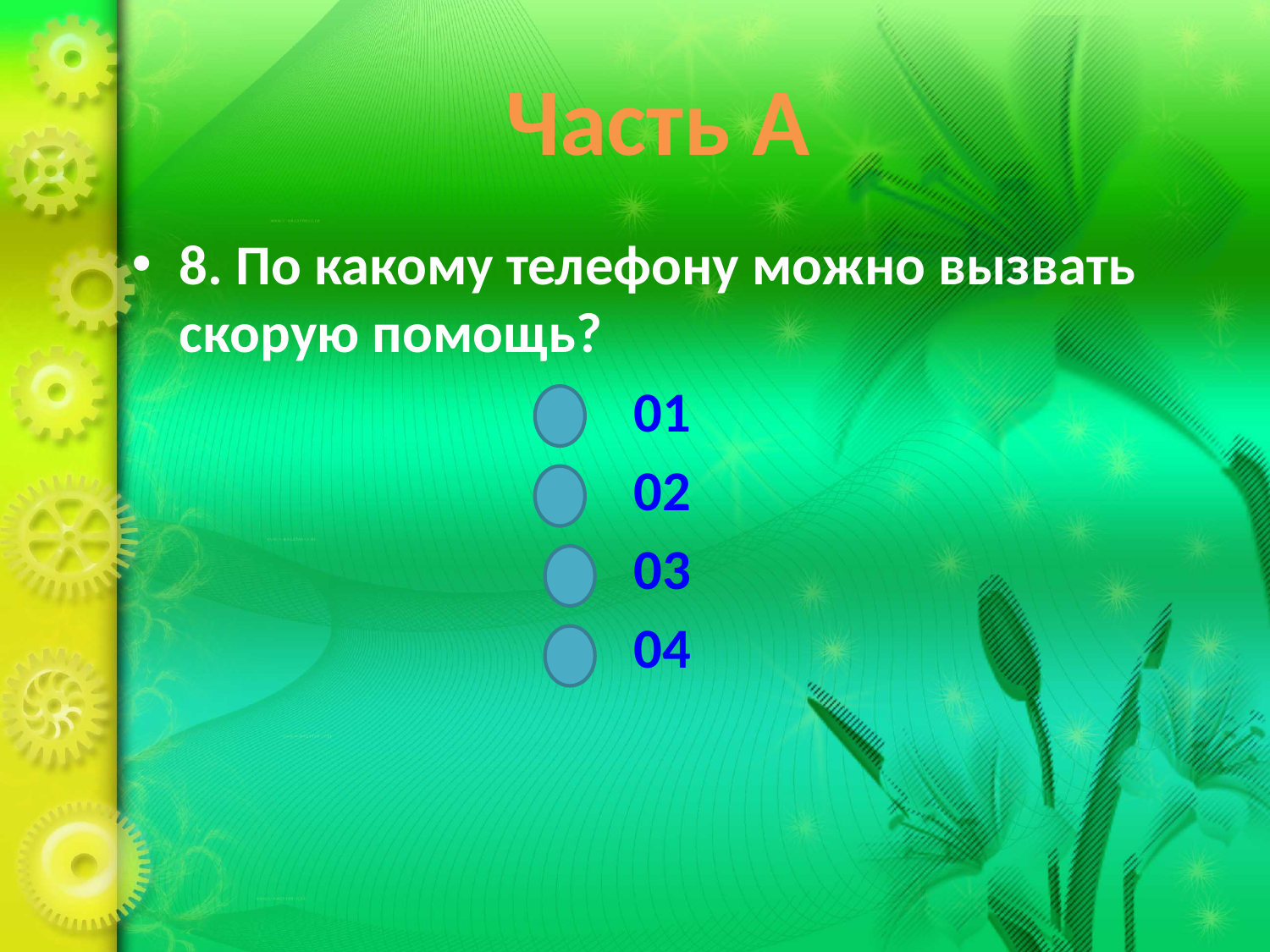

# Часть А
8. По какому телефону можно вызвать скорую помощь?
01
02
03
04